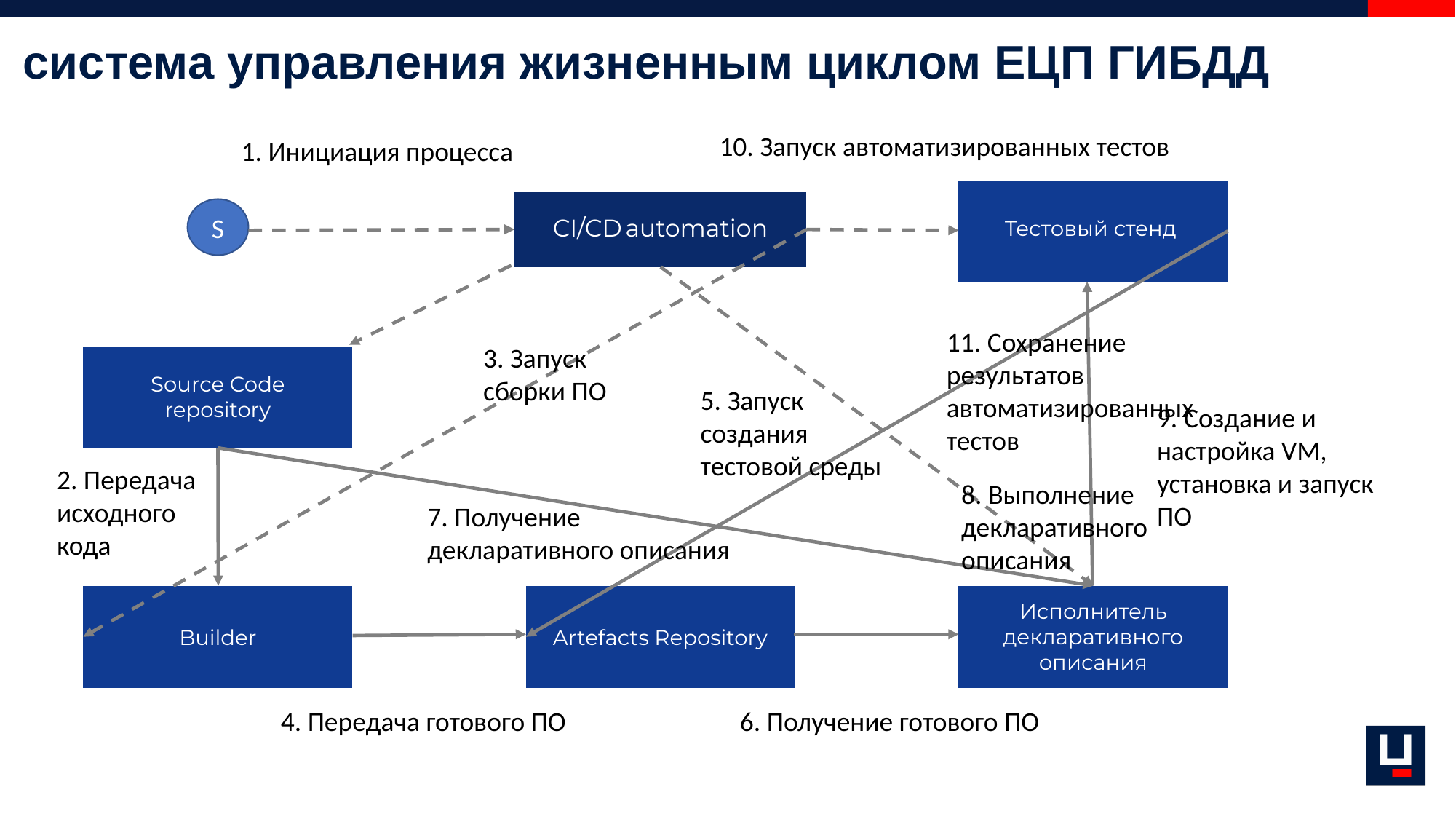

# система управления жизненным циклом ЕЦП ГИБДД
10. Запуск автоматизированных тестов
1. Инициация процесса

S
CI/CD automation
Тестовый стенд
11. Сохранение результатов автоматизированных тестов

3. Запуск сборки ПО

Source Code repository
5. Запуск создания тестовой среды
9. Создание и настройка VM, установка и запуск ПО
2. Передача исходного кода
8. Выполнение декларативного описания
7. Получение декларативного описания

Исполнитель декларативного описания
Builder
Artefacts Repository
4. Передача готового ПО
6. Получение готового ПО